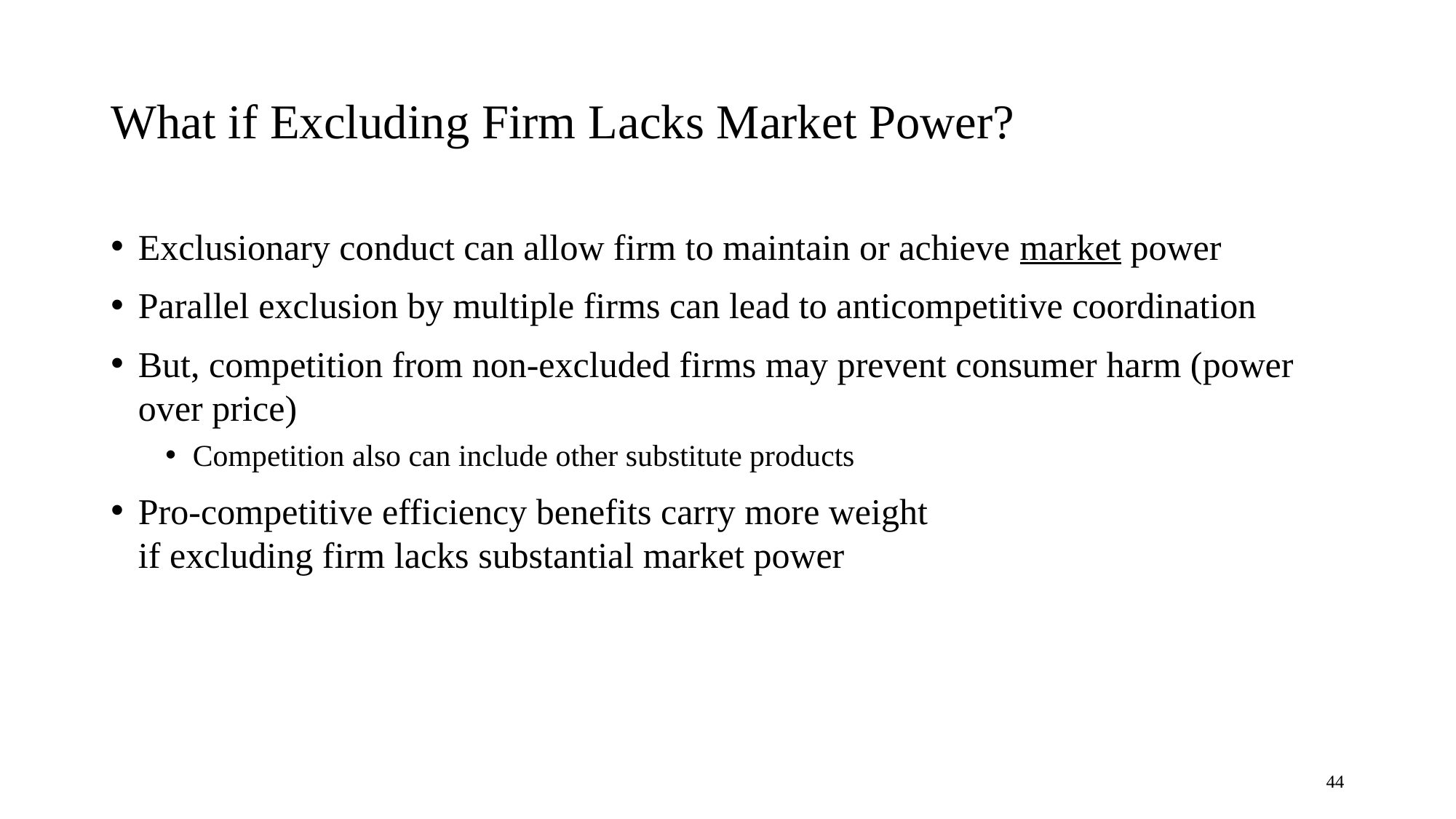

# What if Excluding Firm Lacks Market Power?
Exclusionary conduct can allow firm to maintain or achieve market power
Parallel exclusion by multiple firms can lead to anticompetitive coordination
But, competition from non-excluded firms may prevent consumer harm (power over price)
Competition also can include other substitute products
Pro-competitive efficiency benefits carry more weight
if excluding firm lacks substantial market power

44